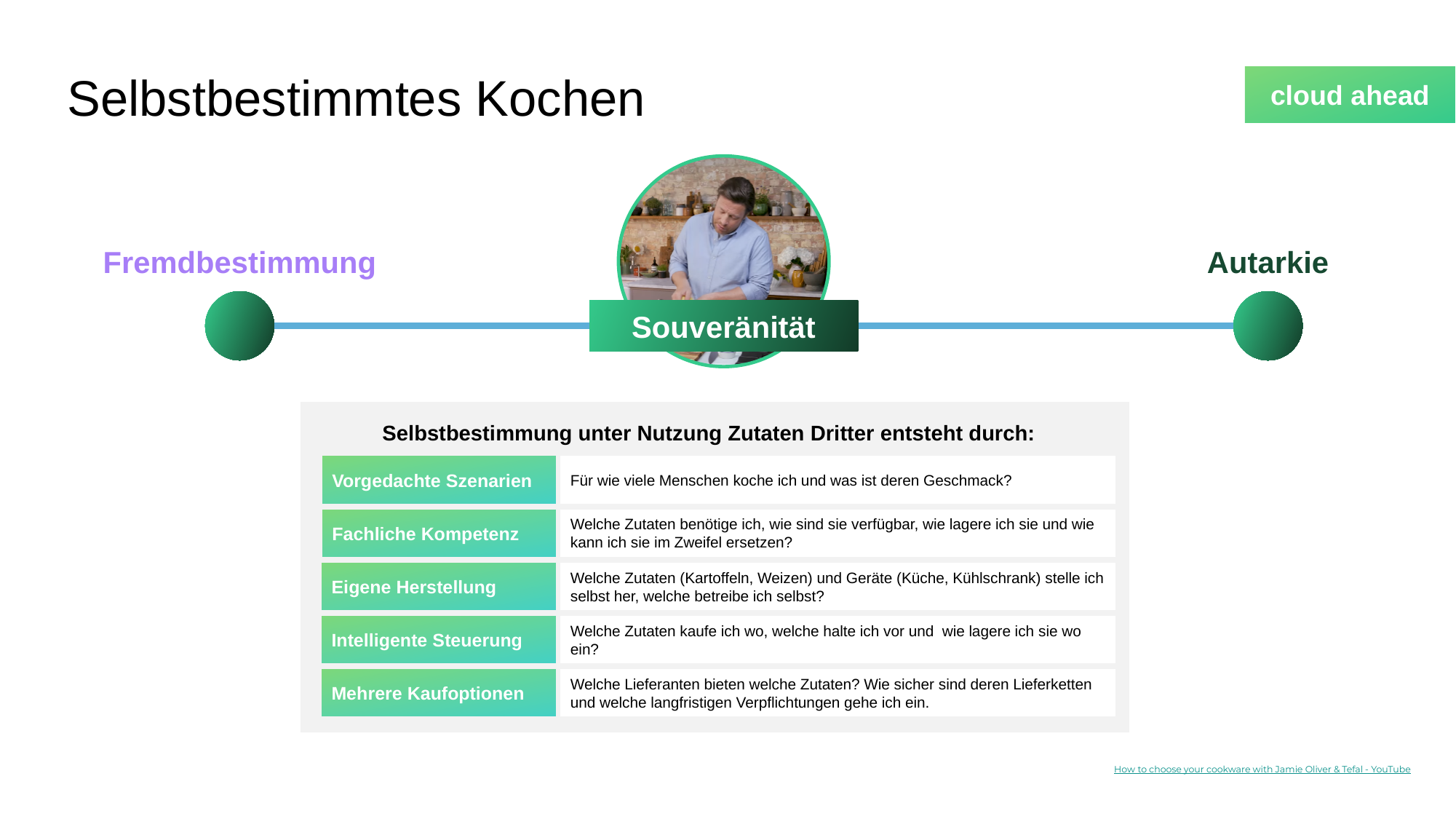

# Selbstbestimmtes Kochen

Fremdbestimmung
Autarkie
Souveränität
Selbstbestimmung unter Nutzung Zutaten Dritter entsteht durch:
Für wie viele Menschen koche ich und was ist deren Geschmack?
Welche Zutaten benötige ich, wie sind sie verfügbar, wie lagere ich sie und wie kann ich sie im Zweifel ersetzen?
Welche Zutaten (Kartoffeln, Weizen) und Geräte (Küche, Kühlschrank) stelle ich selbst her, welche betreibe ich selbst?
Welche Zutaten kaufe ich wo, welche halte ich vor und  wie lagere ich sie wo ein?
Welche Lieferanten bieten welche Zutaten? Wie sicher sind deren Lieferketten und welche langfristigen Verpflichtungen gehe ich ein.
https://www.bitkom.org/sites/main/files/file/import/BITKOM-Position-Digitale-Souveraenitaet.pdf
Vorgedachte Szenarien
Fachliche Kompetenz
Eigene Herstellung
Intelligente Steuerung
Mehrere Kaufoptionen
How to choose your cookware with Jamie Oliver & Tefal - YouTube